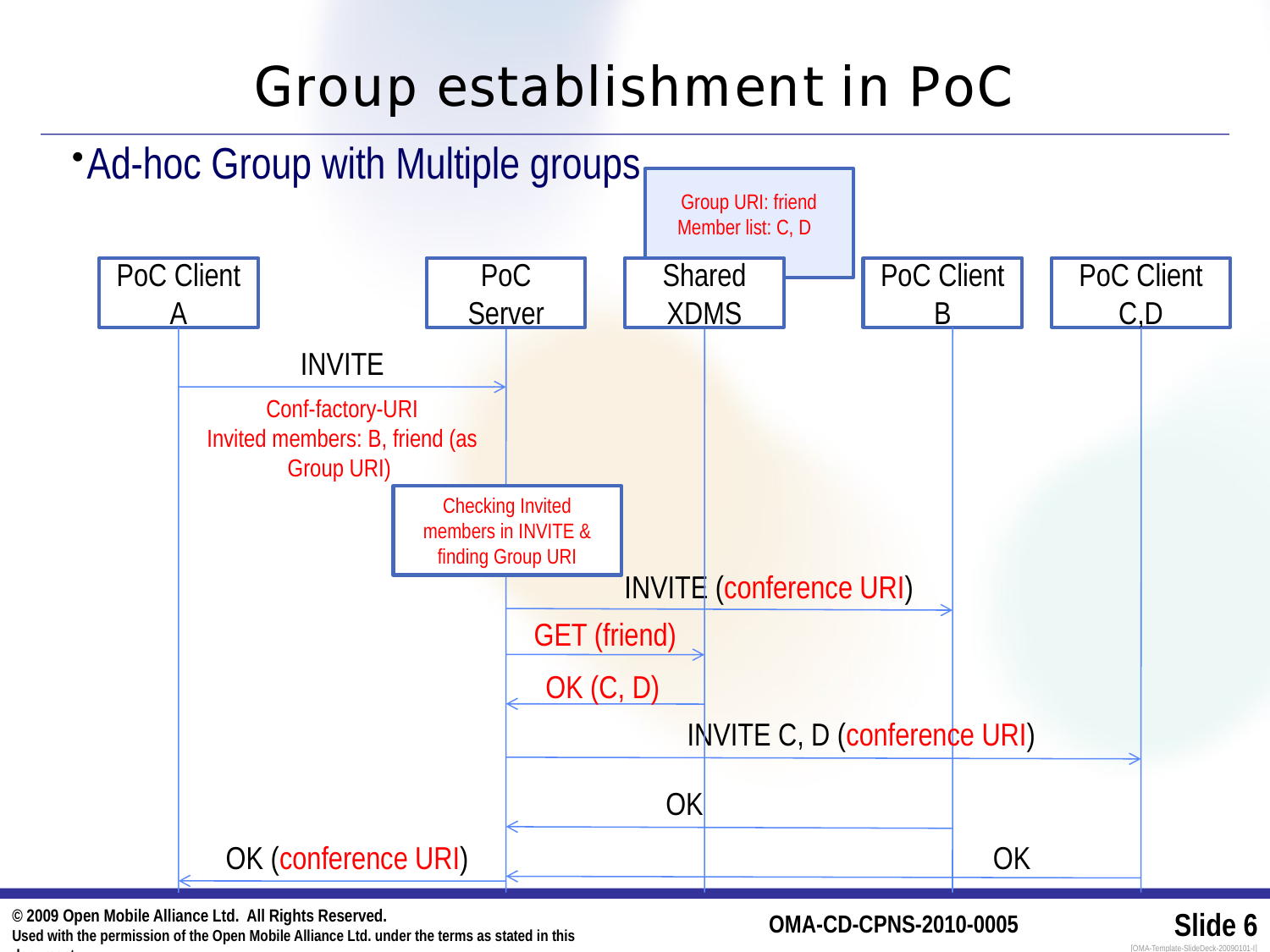

# Group establishment in PoC
Ad-hoc Group with Multiple groups

Group URI: friend
Member list: C, D
PoC Client A
PoC Server
Shared XDMS
PoC Client B
PoC Client C,D
INVITE
Conf-factory-URI
Invited members: B, friend (as Group URI)
Checking Invited members in INVITE & finding Group URI
INVITE (conference URI)
GET (friend)
OK (C, D)
INVITE C, D (conference URI)
OK
OK (conference URI)
OK